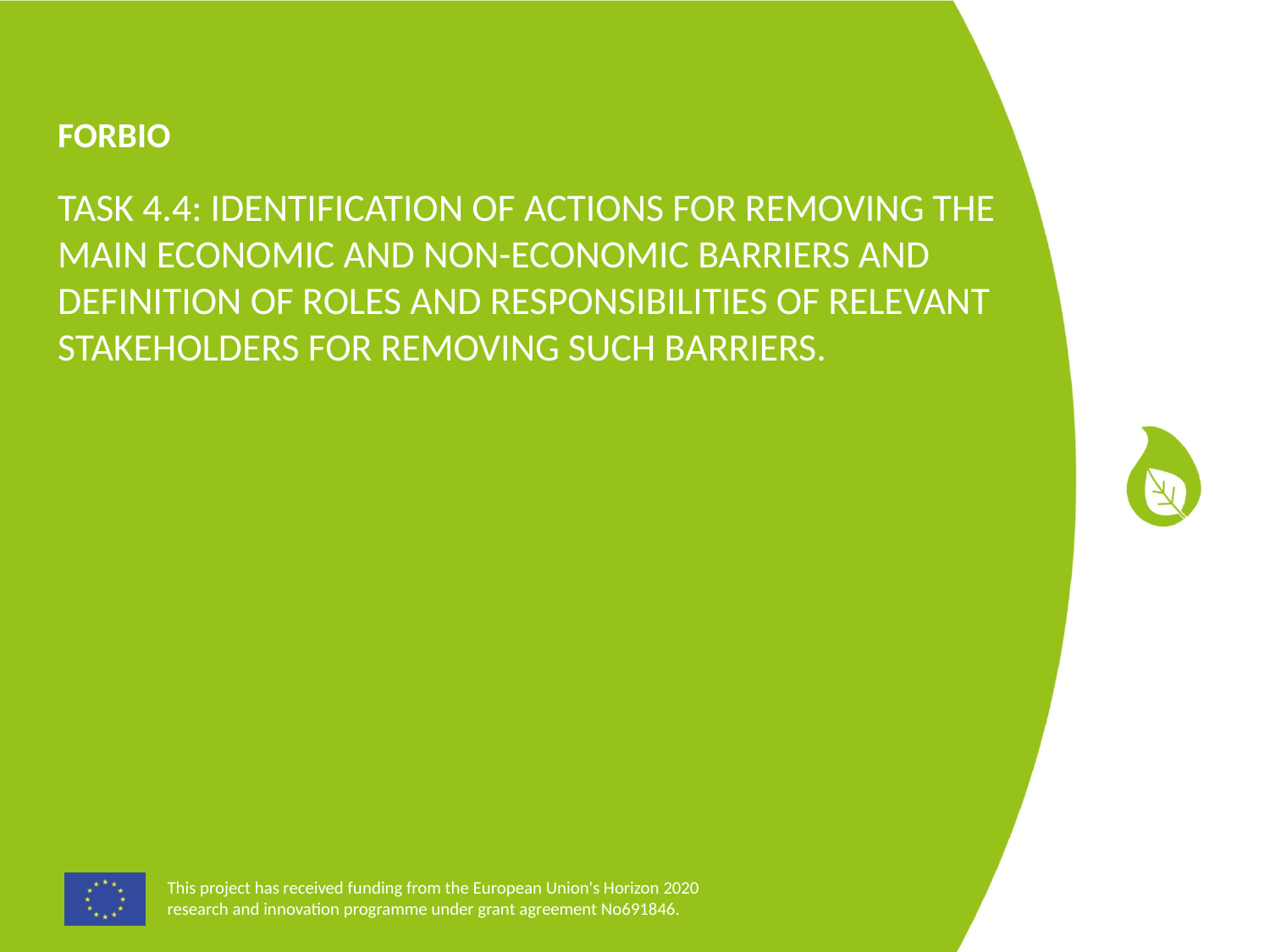

FORBIO
# TASK 4.4: Identification of actions for removing the main economic and non-economic barriers and definition of roles and responsibilities of relevant stakeholders for removing such barriers.